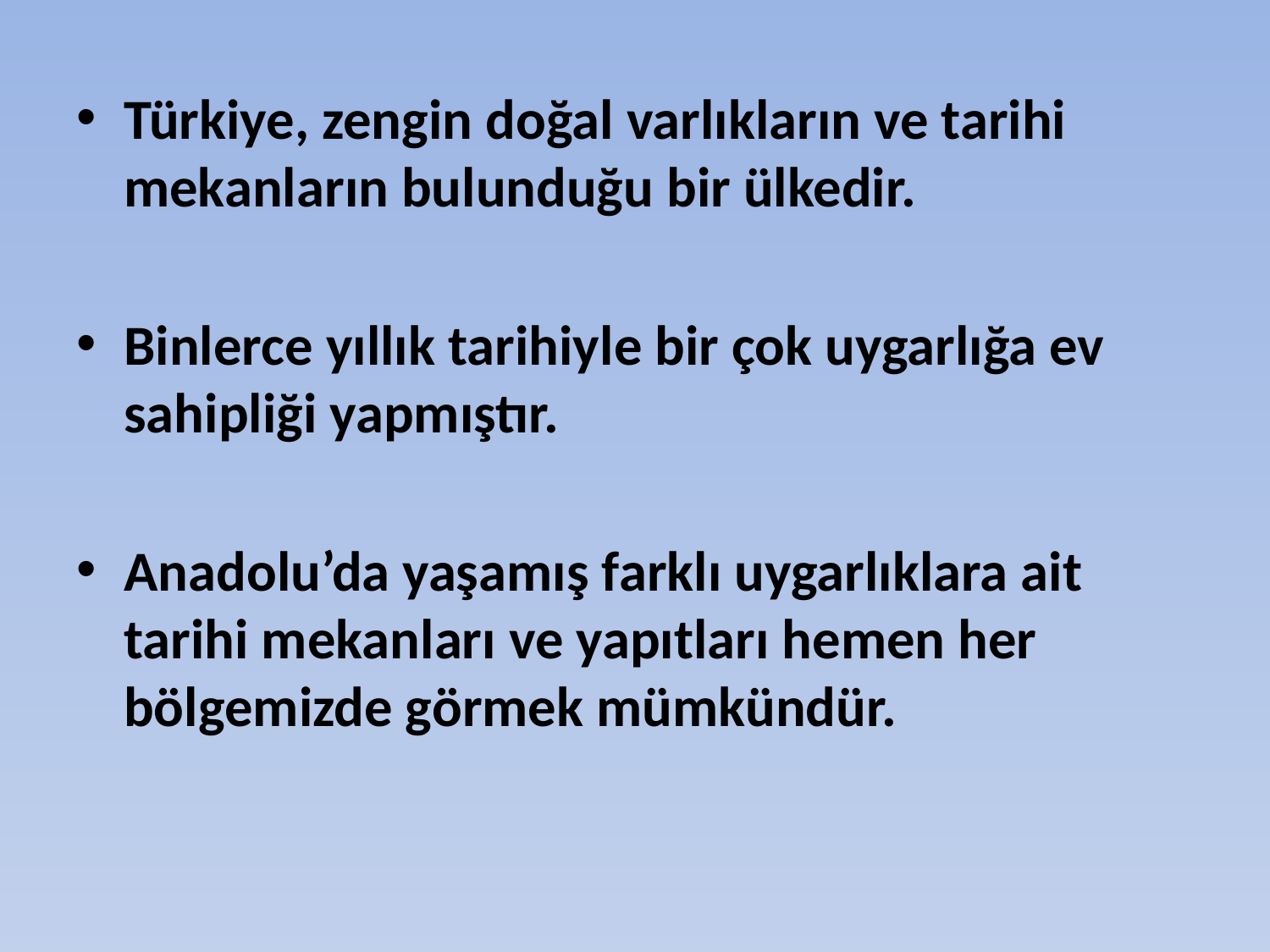

Türkiye, zengin doğal varlıkların ve tarihi mekanların bulunduğu bir ülkedir.

Binlerce yıllık tarihiyle bir çok uygarlığa ev sahipliği yapmıştır.

Anadolu’da yaşamış farklı uygarlıklara ait tarihi mekanları ve yapıtları hemen her bölgemizde görmek mümkündür.